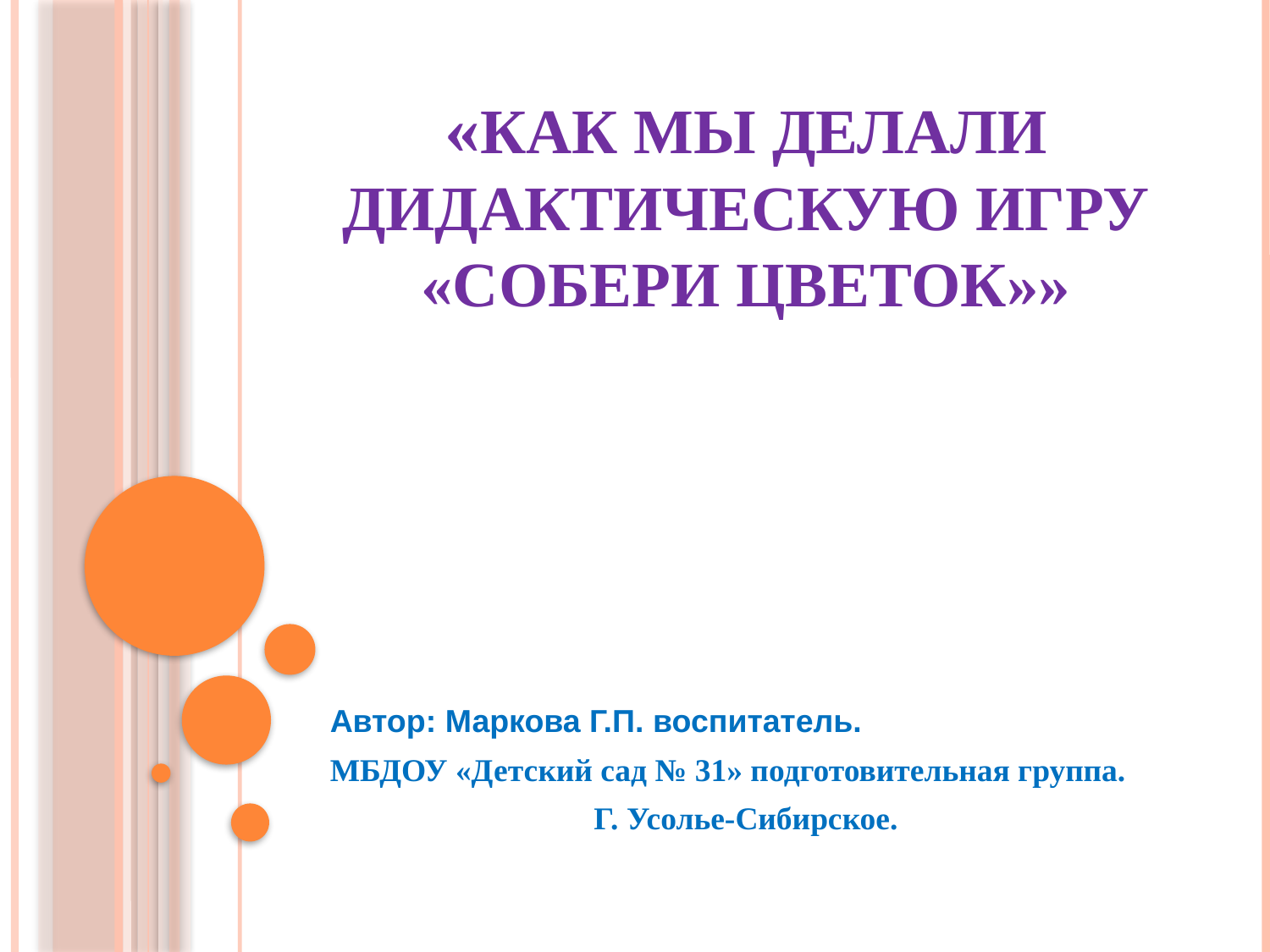

# «Как мы делали дидактическую игру «Собери цветок»»
Автор: Маркова Г.П. воспитатель.
МБДОУ «Детский сад № 31» подготовительная группа.
Г. Усолье-Сибирское.